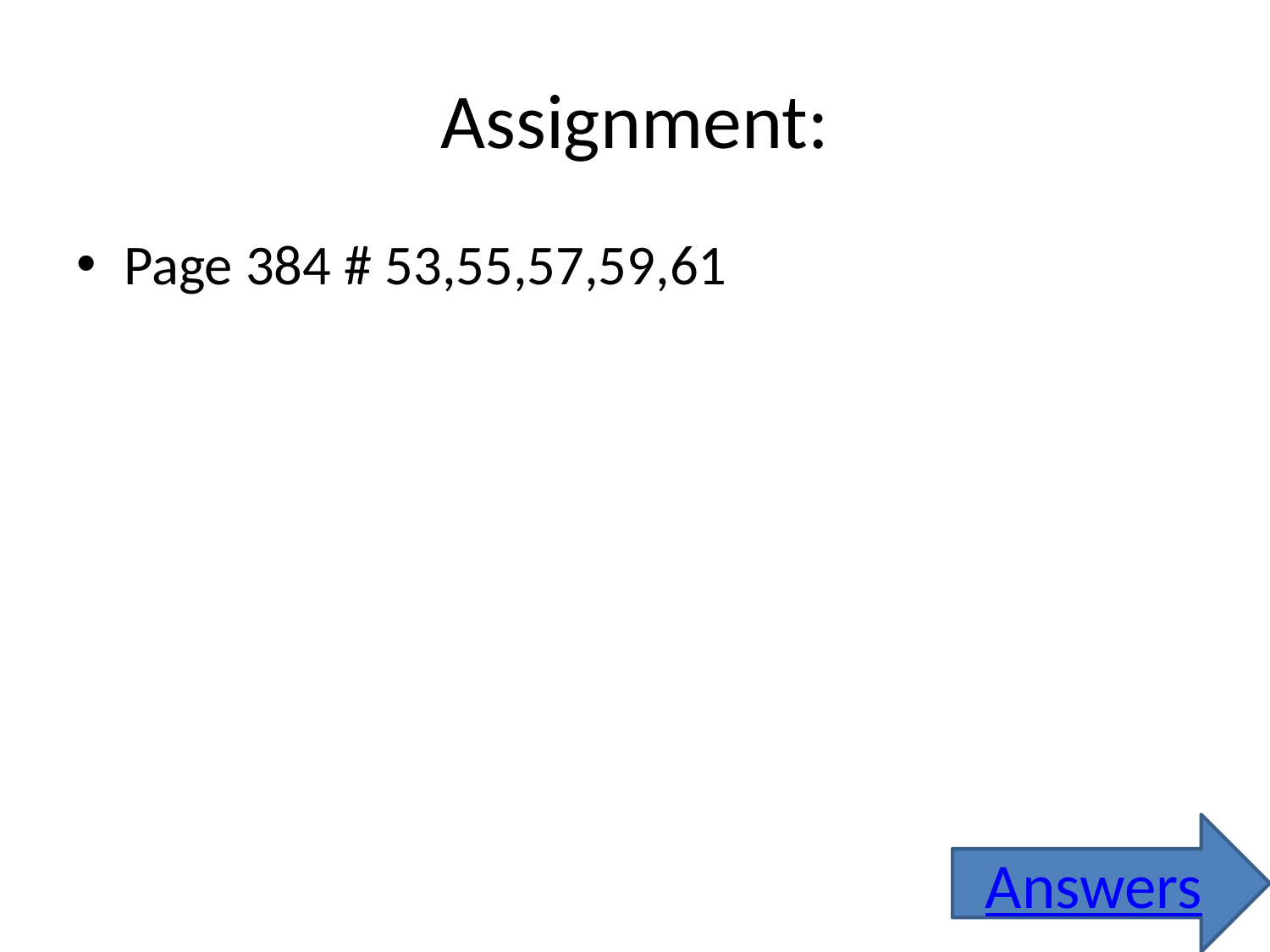

# Assignment:
Page 384 # 53,55,57,59,61
Answers